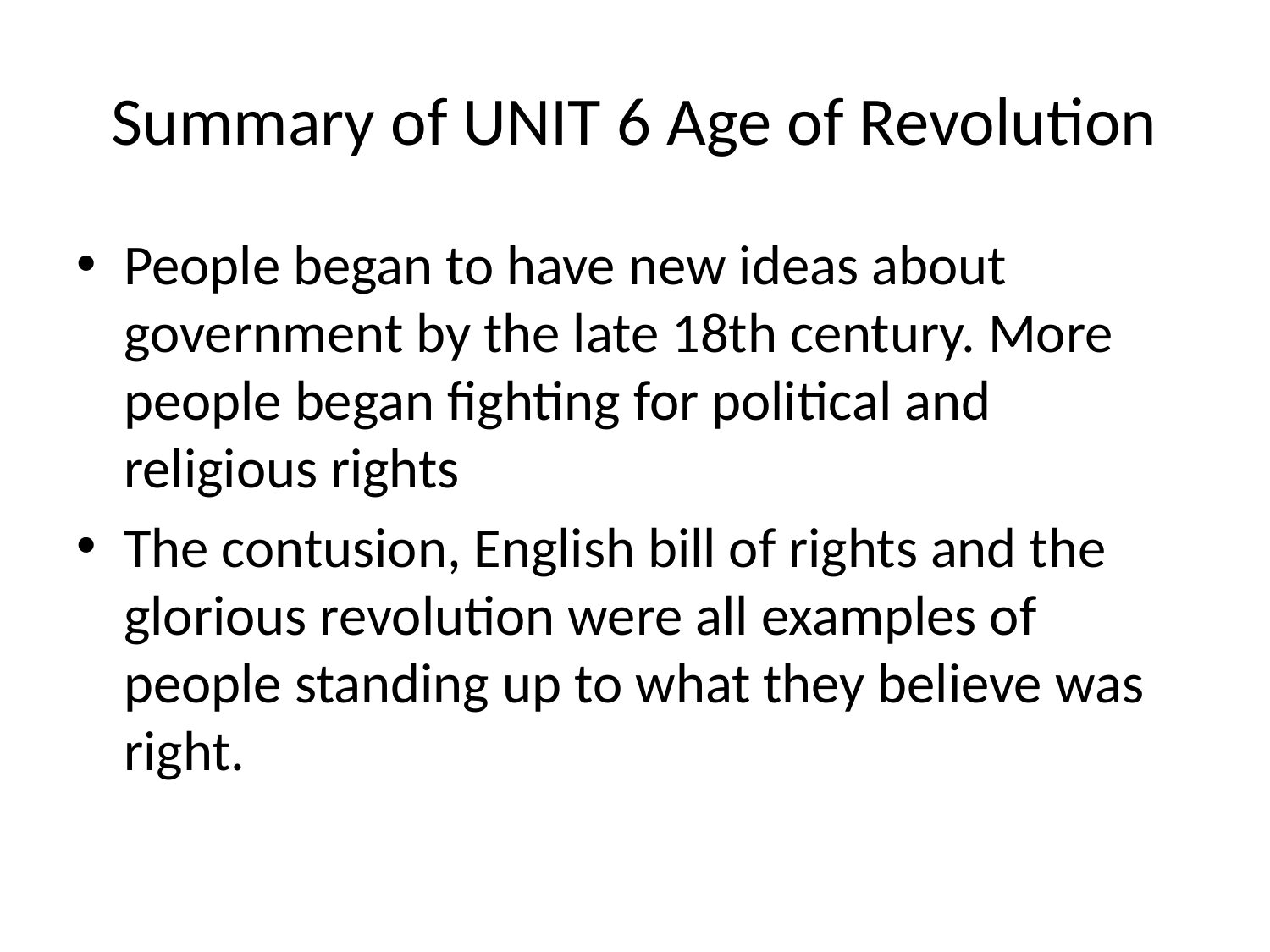

# Summary of UNIT 6 Age of Revolution
People began to have new ideas about government by the late 18th century. More people began fighting for political and religious rights
The contusion, English bill of rights and the glorious revolution were all examples of people standing up to what they believe was right.